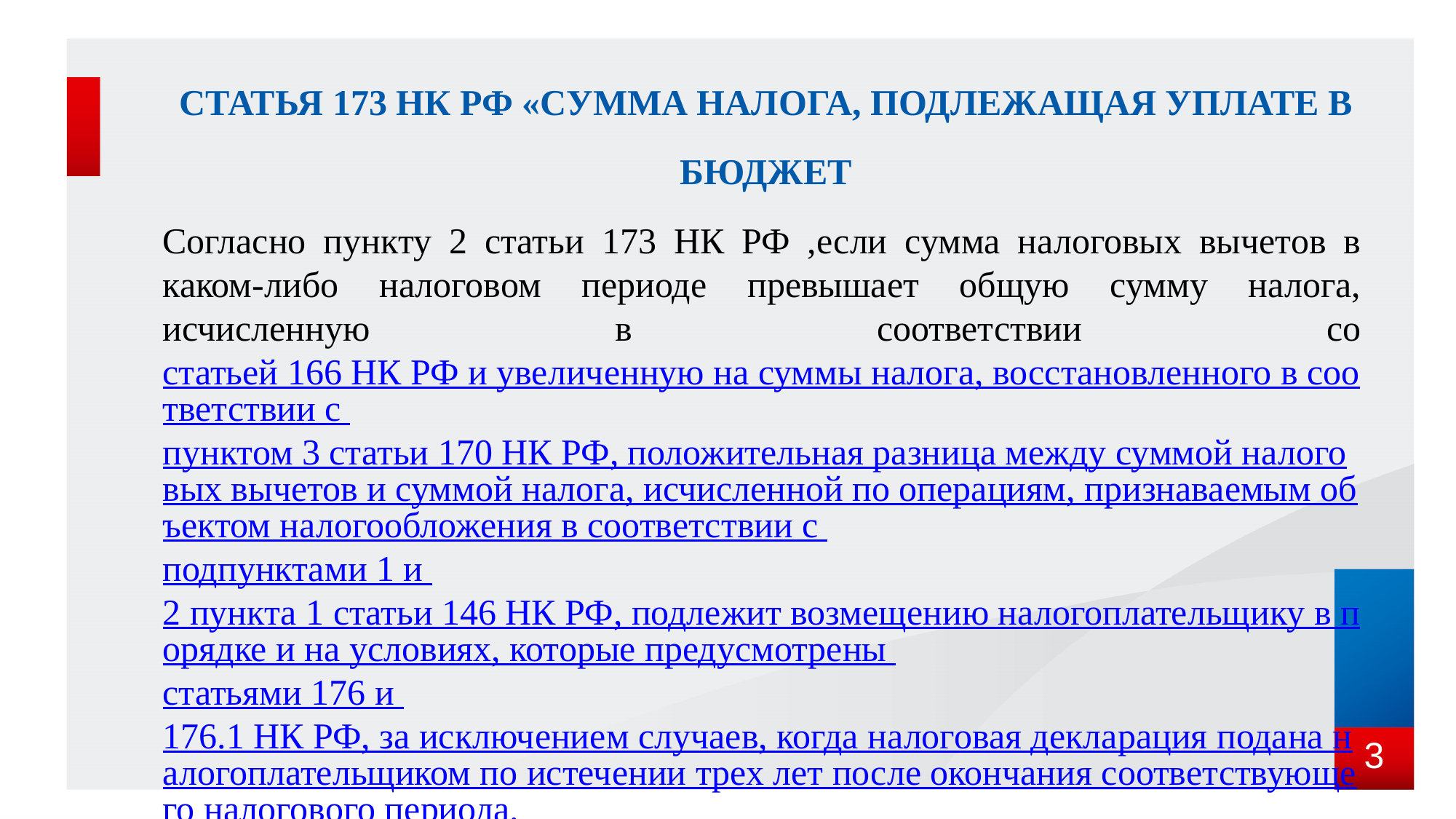

# статья 173 НК РФ «Сумма налога, подлежащая уплате в   бюджет
Согласно пункту 2 статьи 173 НК РФ ,если сумма налоговых вычетов в каком-либо налоговом периоде превышает общую сумму налога, исчисленную в соответствии со статьей 166 НК РФ и увеличенную на суммы налога, восстановленного в соответствии с пунктом 3 статьи 170 НК РФ, положительная разница между суммой налоговых вычетов и суммой налога, исчисленной по операциям, признаваемым объектом налогообложения в соответствии с подпунктами 1 и 2 пункта 1 статьи 146 НК РФ, подлежит возмещению налогоплательщику в порядке и на условиях, которые предусмотрены статьями 176 и 176.1 НК РФ, за исключением случаев, когда налоговая декларация подана налогоплательщиком по истечении трех лет после окончания соответствующего налогового периода.

3